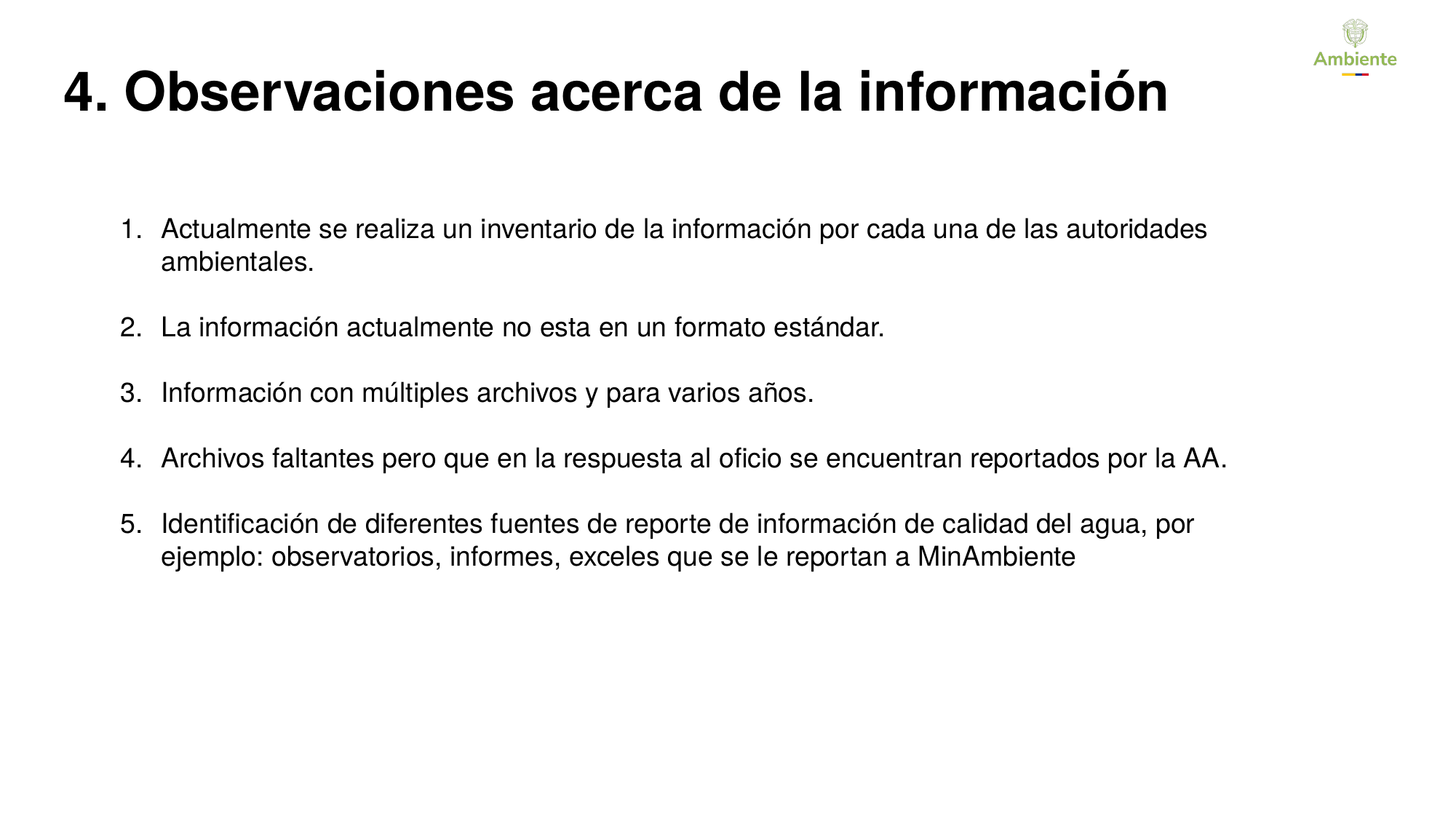

4. Observaciones acerca de la información

Actualmente se realiza un inventario de la información por cada una de las autoridades ambientales.

La información actualmente no esta en un formato estándar.

Información con múltiples archivos y para varios años.

Archivos faltantes pero que en la respuesta al oficio se encuentran reportados por la AA.

Identificación de diferentes fuentes de reporte de información de calidad del agua, por ejemplo: observatorios, informes, exceles que se le reportan a MinAmbiente